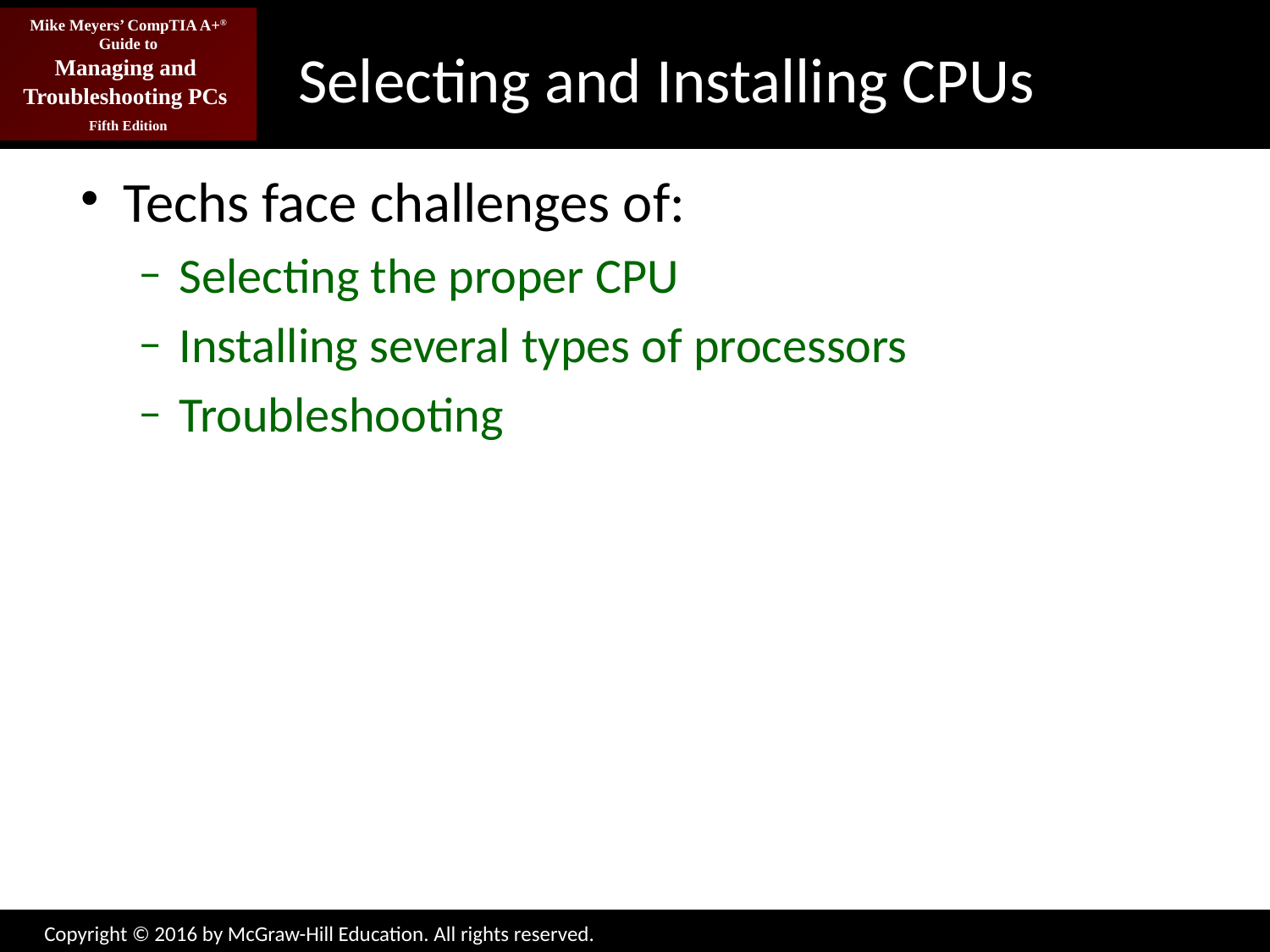

# Selecting and Installing CPUs
Techs face challenges of:
Selecting the proper CPU
Installing several types of processors
Troubleshooting